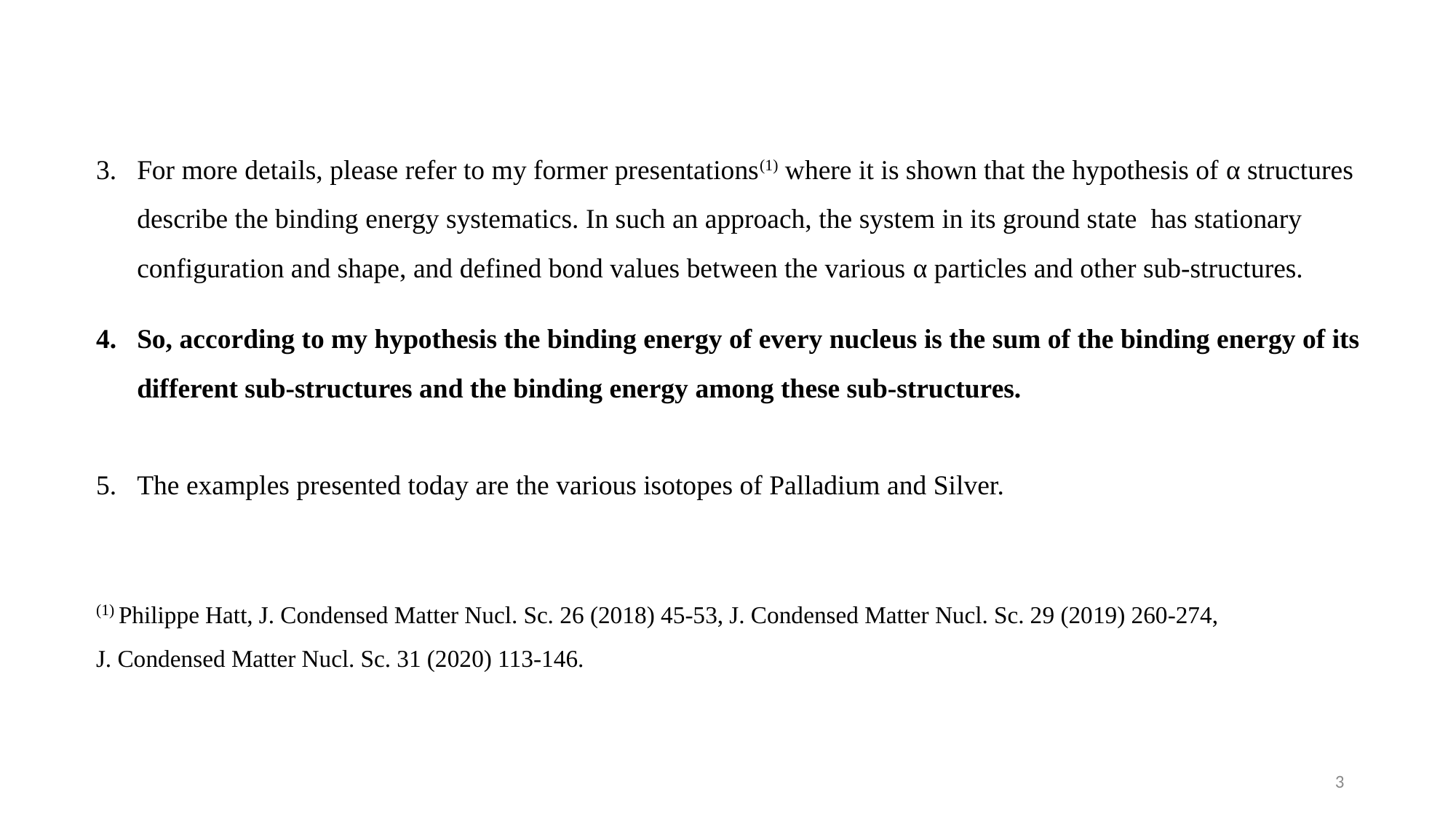

For more details, please refer to my former presentations(1) where it is shown that the hypothesis of α structures describe the binding energy systematics. In such an approach, the system in its ground state  has stationary configuration and shape, and defined bond values between the various α particles and other sub-structures.

So, according to my hypothesis the binding energy of every nucleus is the sum of the binding energy of its different sub-structures and the binding energy among these sub-structures.

The examples presented today are the various isotopes of Palladium and Silver.

(1) Philippe Hatt, J. Condensed Matter Nucl. Sc. 26 (2018) 45-53, J. Condensed Matter Nucl. Sc. 29 (2019) 260-274,
J. Condensed Matter Nucl. Sc. 31 (2020) 113-146.
3